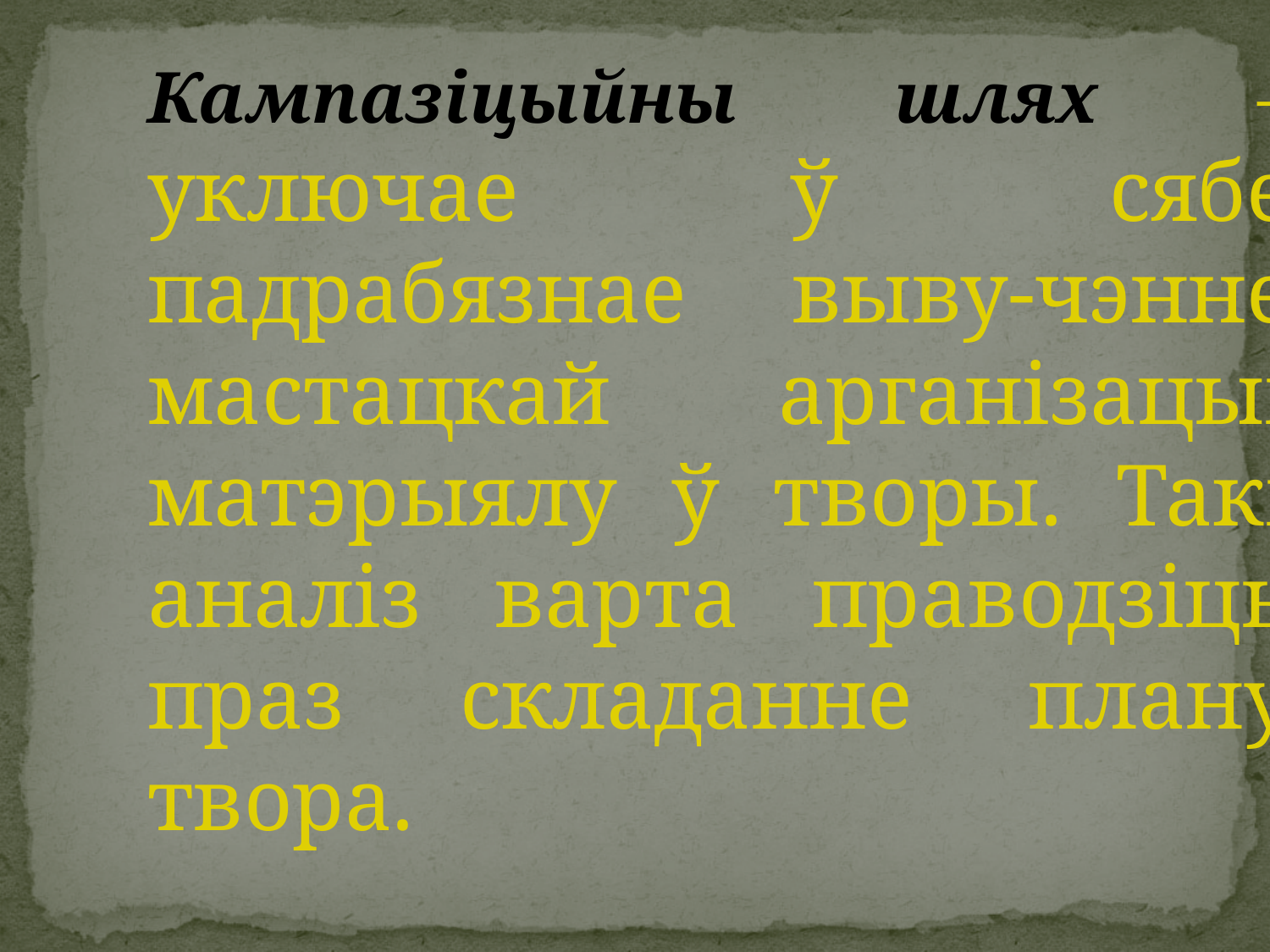

#
Кампазіцыйны шлях – уключае ў сябе падрабязнае выву-чэнне мастацкай арганізацыі матэрыялу ў творы. Такі аналіз варта праводзіць праз складанне плану твора.